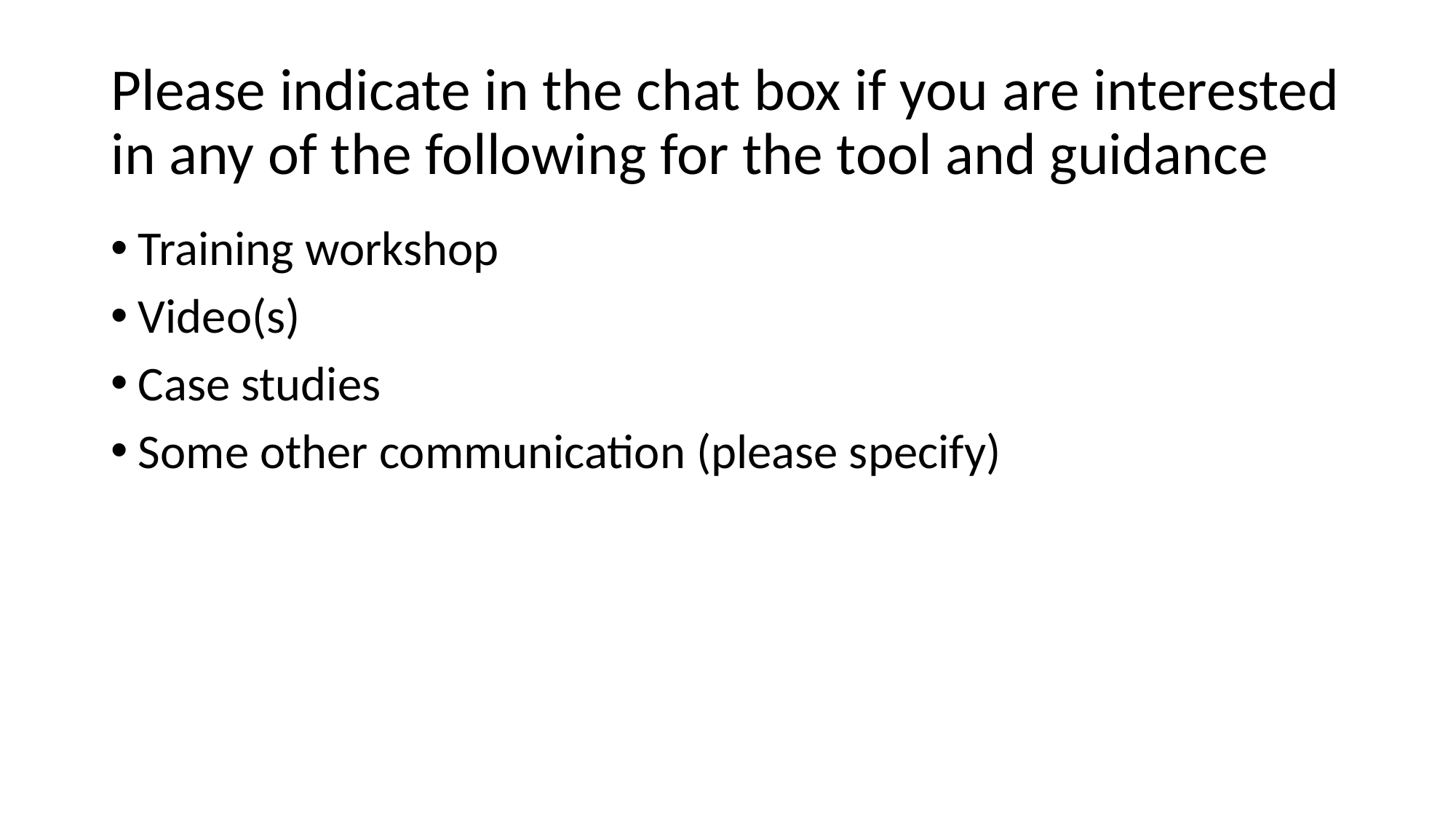

# Please indicate in the chat box if you are interested in any of the following for the tool and guidance
Training workshop
Video(s)
Case studies
Some other communication (please specify)